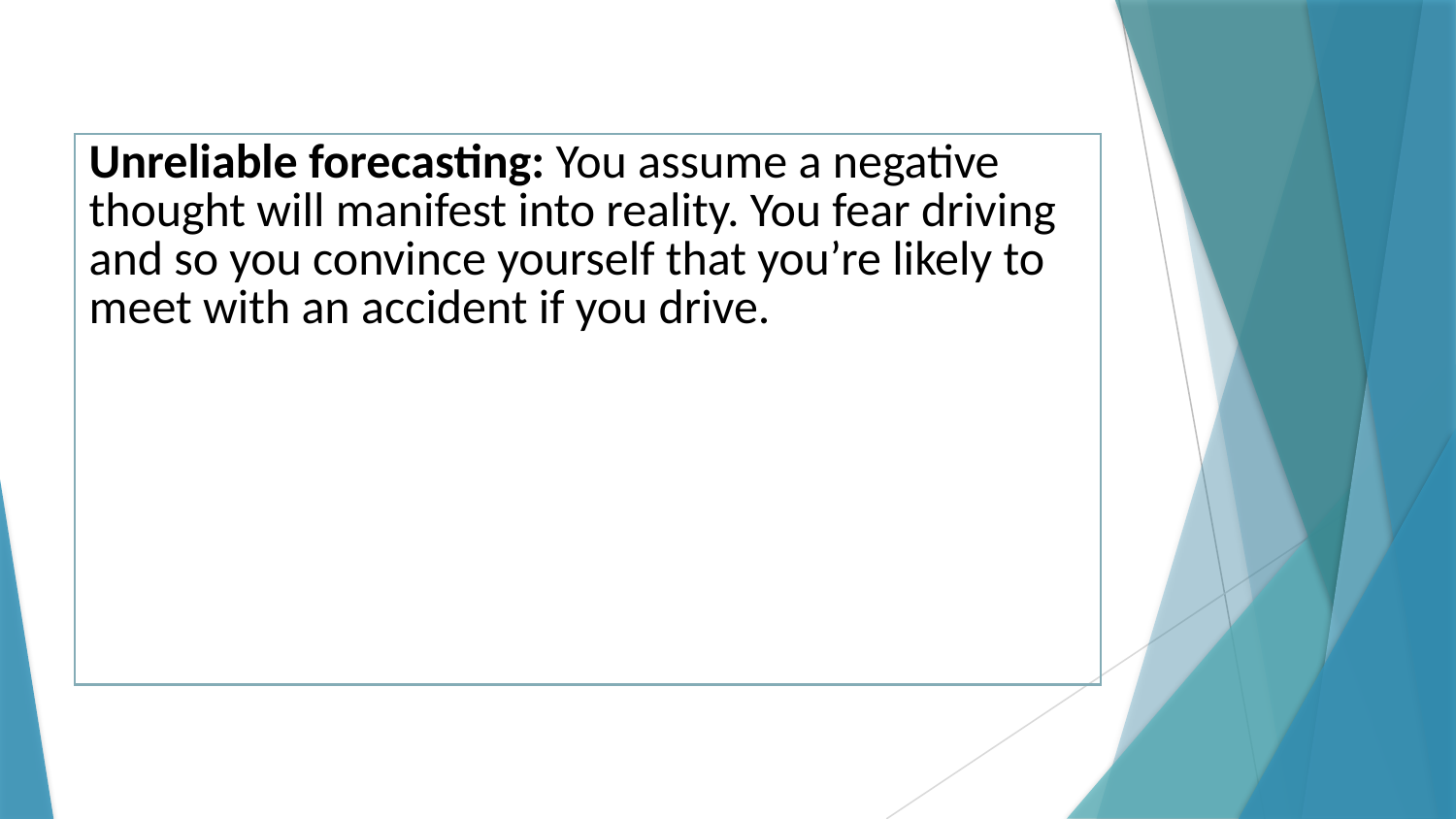

| Unreliable forecasting: You assume a negative thought will manifest into reality. You fear driving and so you convince yourself that you’re likely to meet with an accident if you drive. |
| --- |